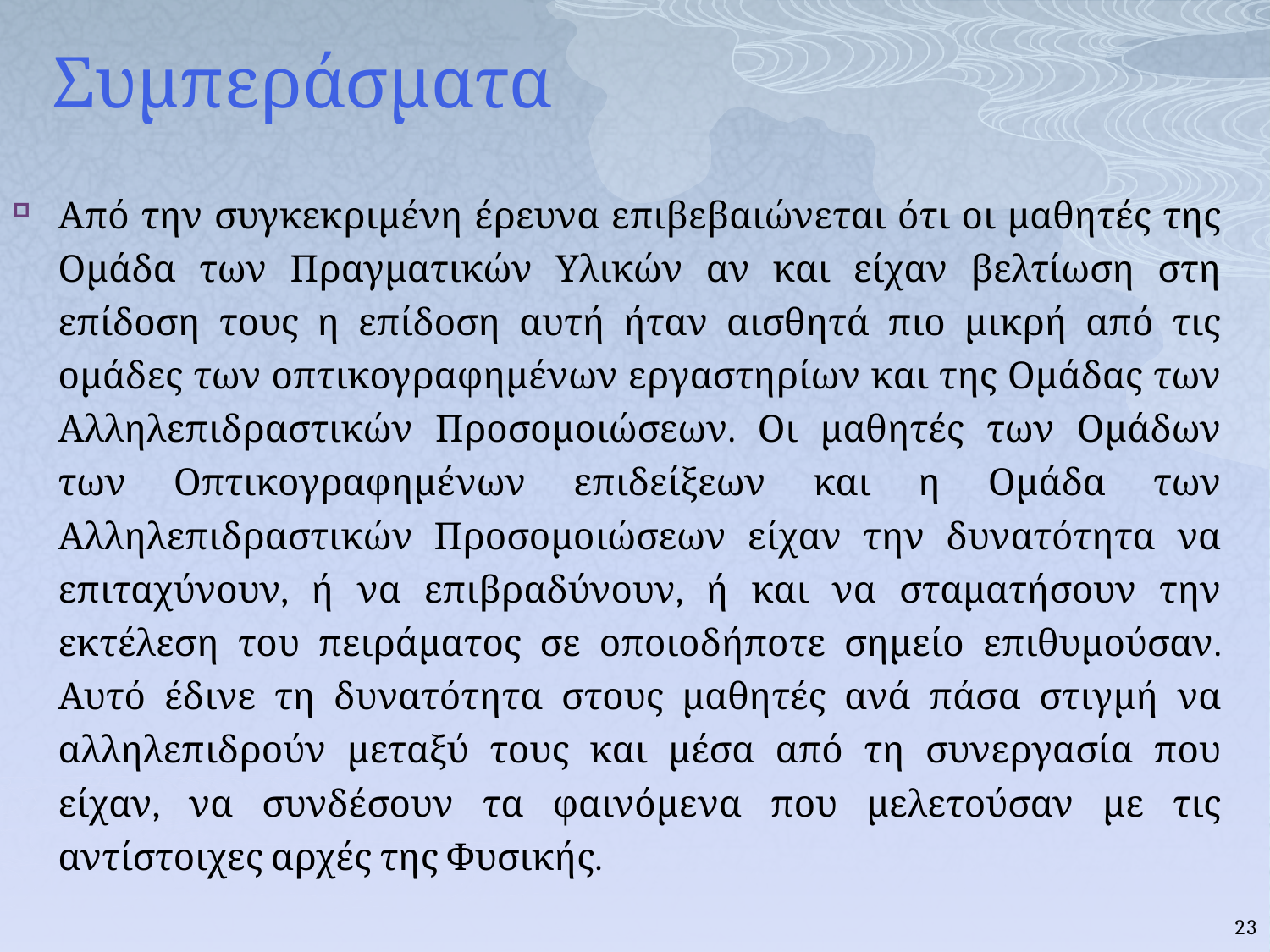

# Συμπεράσματα
Από την συγκεκριμένη έρευνα επιβεβαιώνεται ότι οι μαθητές της Ομάδα των Πραγματικών Υλικών αν και είχαν βελτίωση στη επίδοση τους η επίδοση αυτή ήταν αισθητά πιο μικρή από τις ομάδες των οπτικογραφημένων εργαστηρίων και της Ομάδας των Αλληλεπιδραστικών Προσομοιώσεων. Οι μαθητές των Ομάδων των Οπτικογραφημένων επιδείξεων και η Ομάδα των Αλληλεπιδραστικών Προσομοιώσεων είχαν την δυνατότητα να επιταχύνουν, ή να επιβραδύνουν, ή και να σταματήσουν την εκτέλεση του πειράματος σε οποιοδήποτε σημείο επιθυμούσαν. Αυτό έδινε τη δυνατότητα στους μαθητές ανά πάσα στιγμή να αλληλεπιδρούν μεταξύ τους και μέσα από τη συνεργασία που είχαν, να συνδέσουν τα φαινόμενα που μελετούσαν με τις αντίστοιχες αρχές της Φυσικής.
23